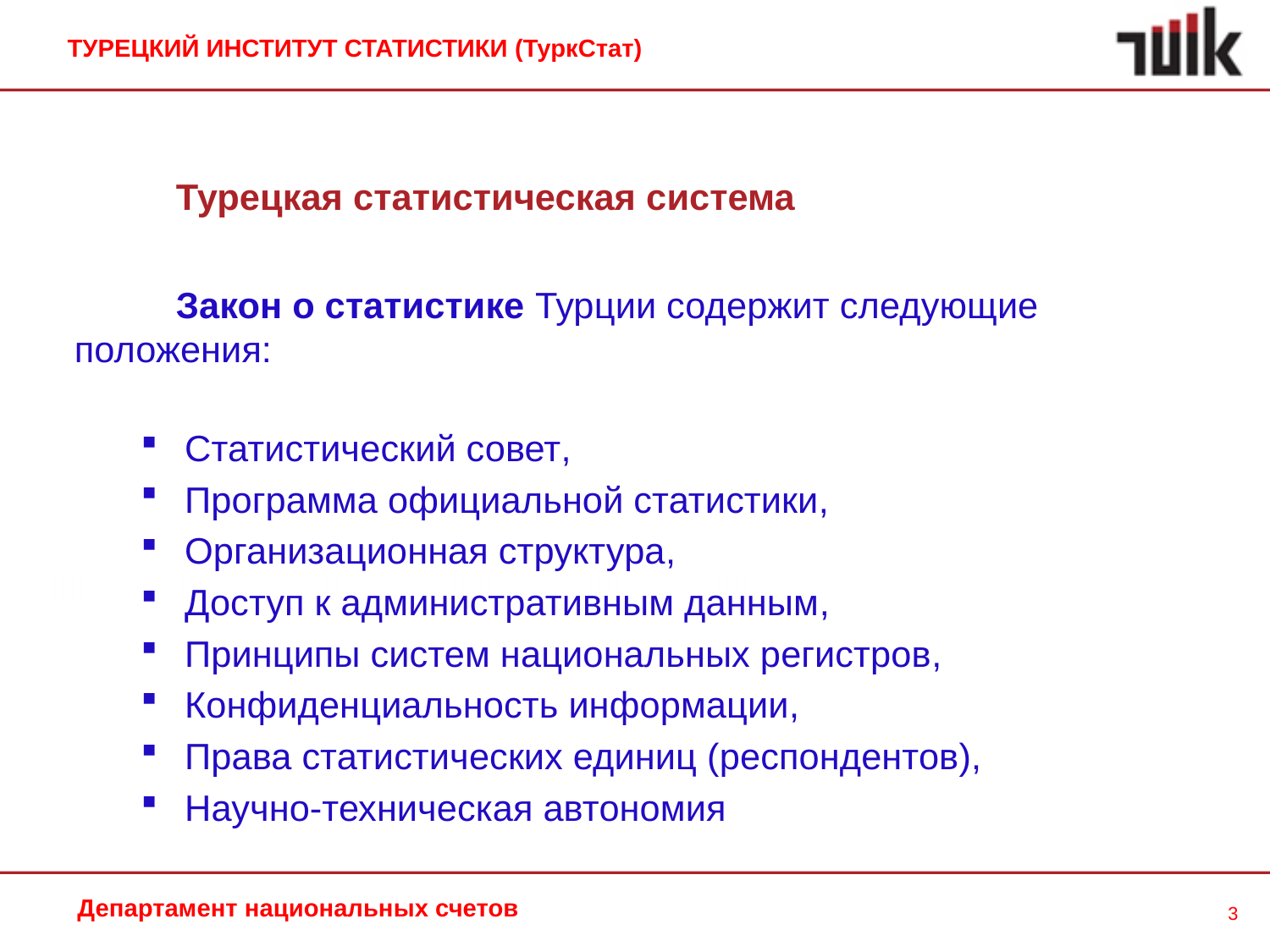

ТУРЕЦКИЙ ИНСТИТУТ СТАТИСТИКИ (ТуркСтат)

	Турецкая статистическая система

	Закон о статистике Турции содержит следующие положения:

 Статистический совет,
 Программа официальной статистики,
 Организационная структура,
 Доступ к административным данным,
 Принципы систем национальных регистров,
 Конфиденциальность информации,
 Права статистических единиц (респондентов),
 Научно-техническая автономия
Департамент национальных счетов
3